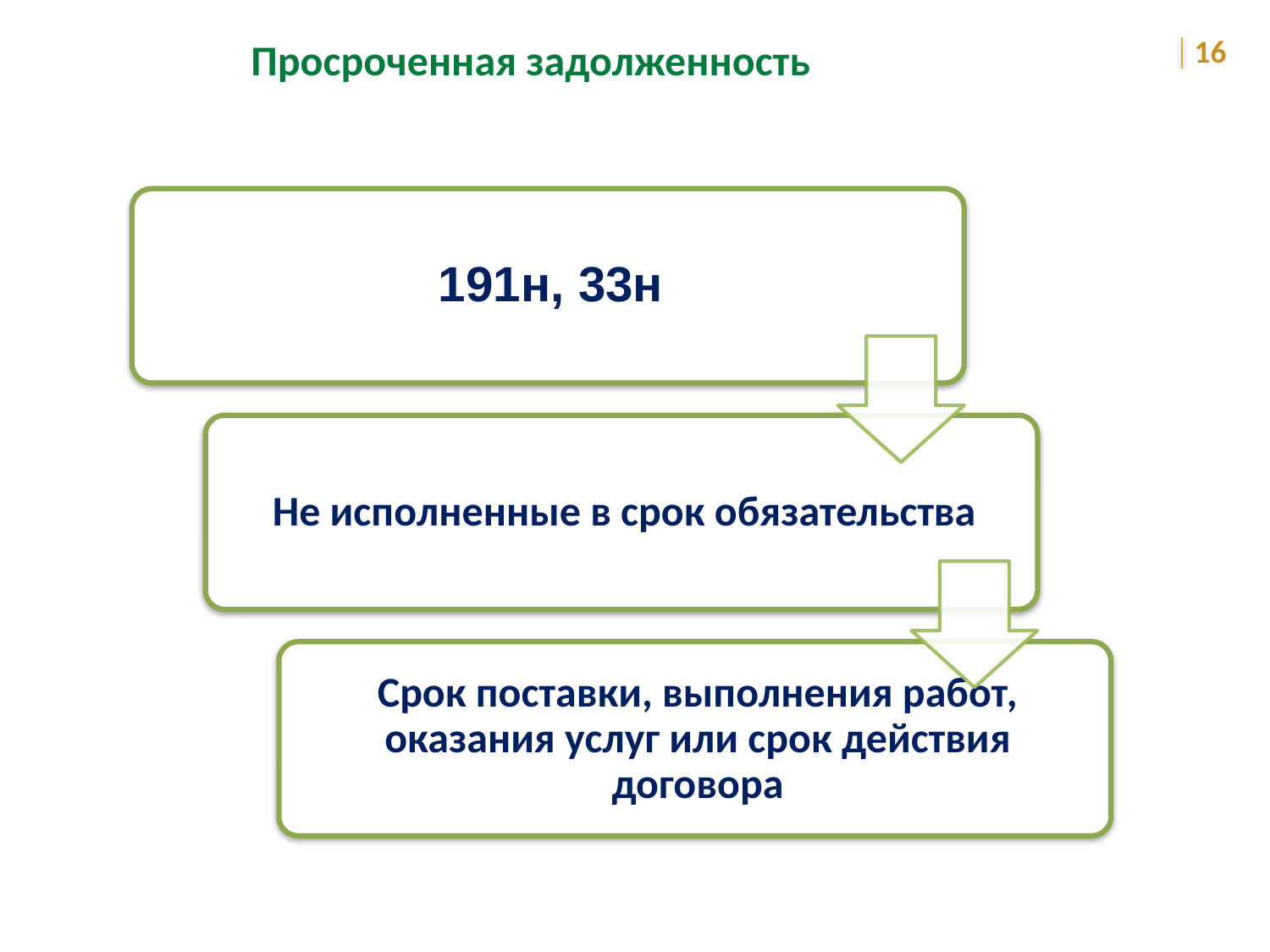

16
Просроченная задолженность
191н, 33н
Не исполненные в срок обязательства
Срок поставки, выполнения работ, оказания услуг или срок действия договора